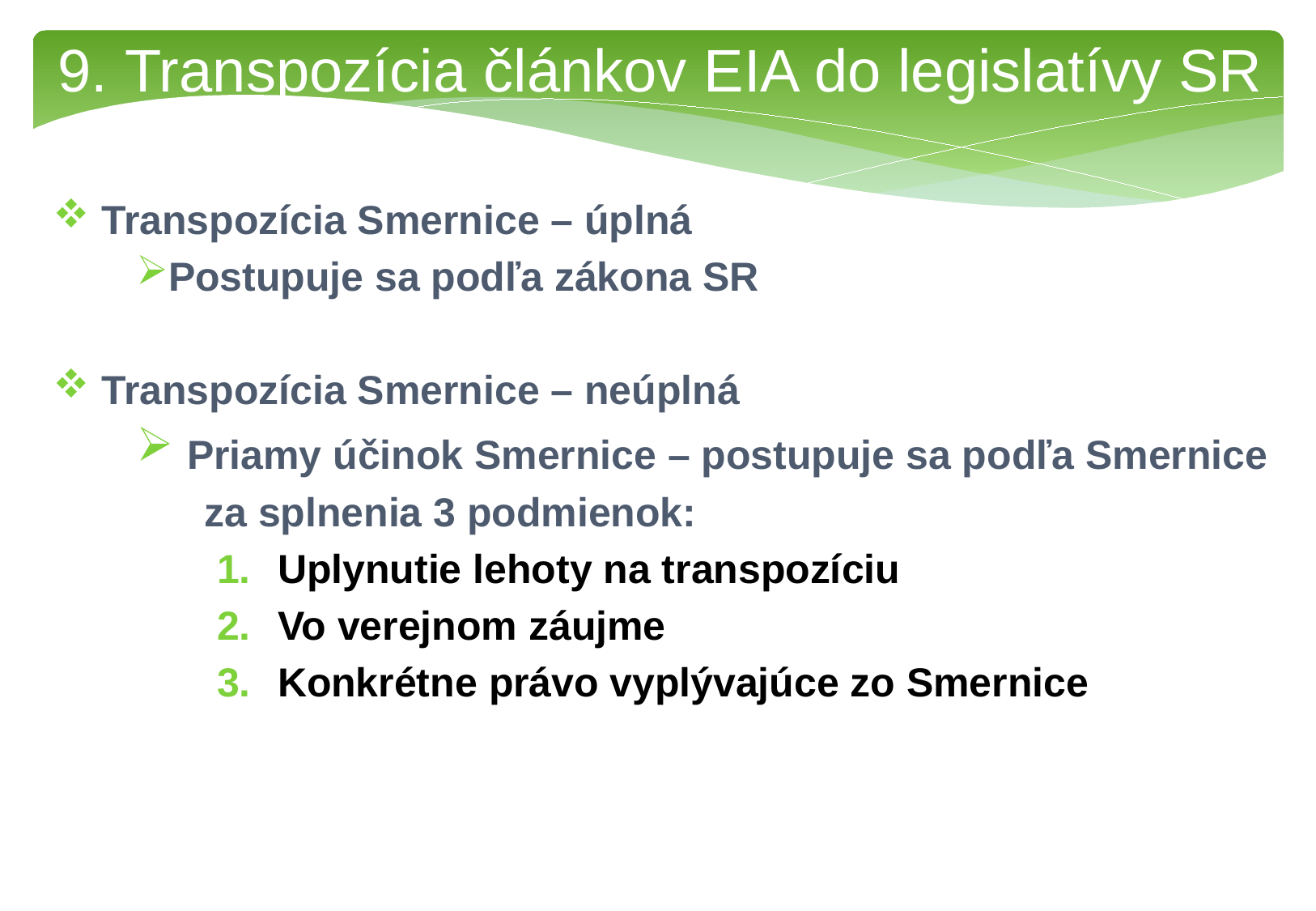

9. Transpozícia článkov EIA do legislatívy SR
 Transpozícia Smernice – úplná
Postupuje sa podľa zákona SR

 Transpozícia Smernice – neúplná
 Priamy účinok Smernice – postupuje sa podľa Smernice
      za splnenia 3 podmienok:
Uplynutie lehoty na transpozíciu
Vo verejnom záujme
Konkrétne právo vyplývajúce zo Smernice